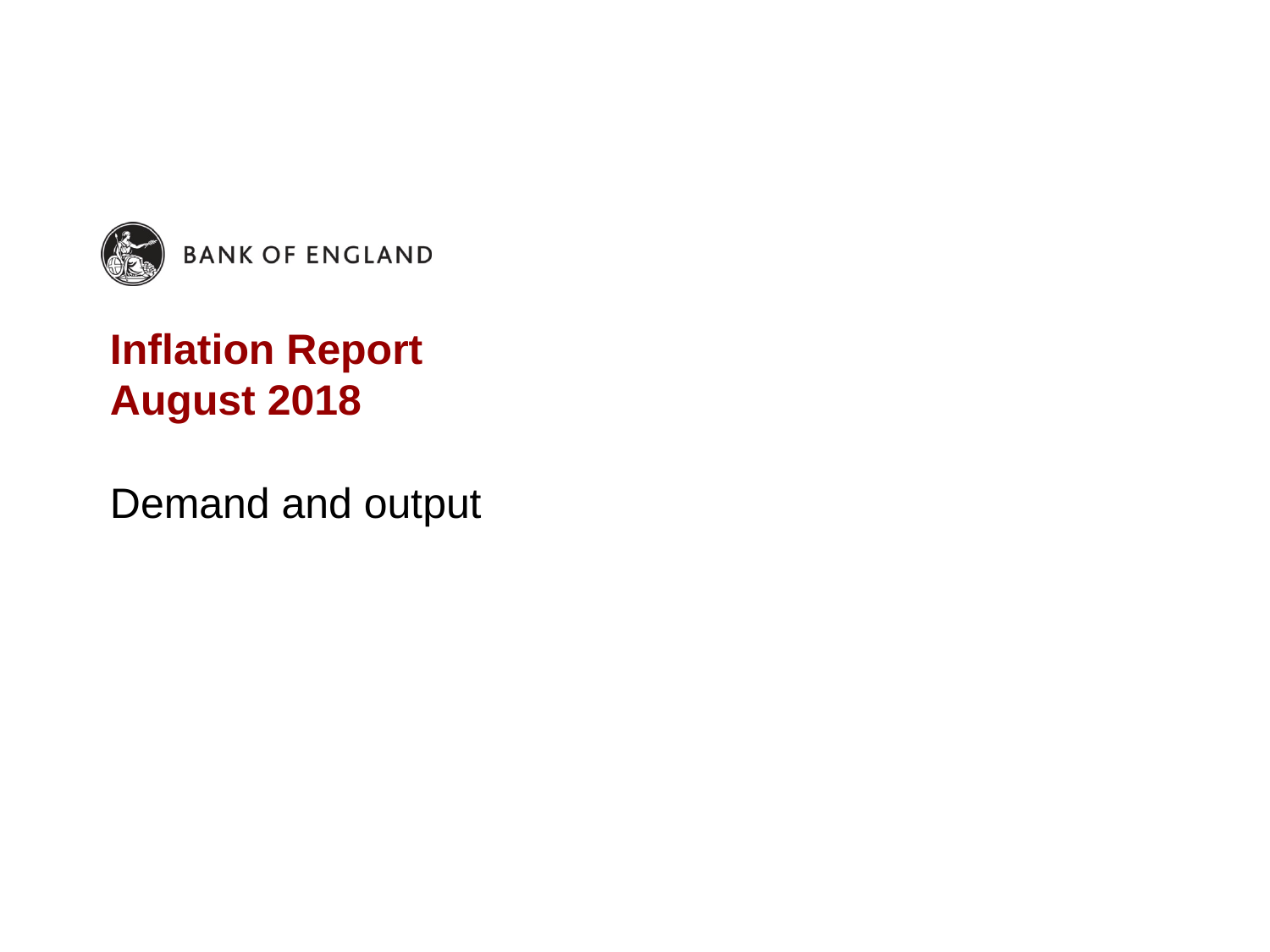

# Inflation Report August 2018
Demand and output